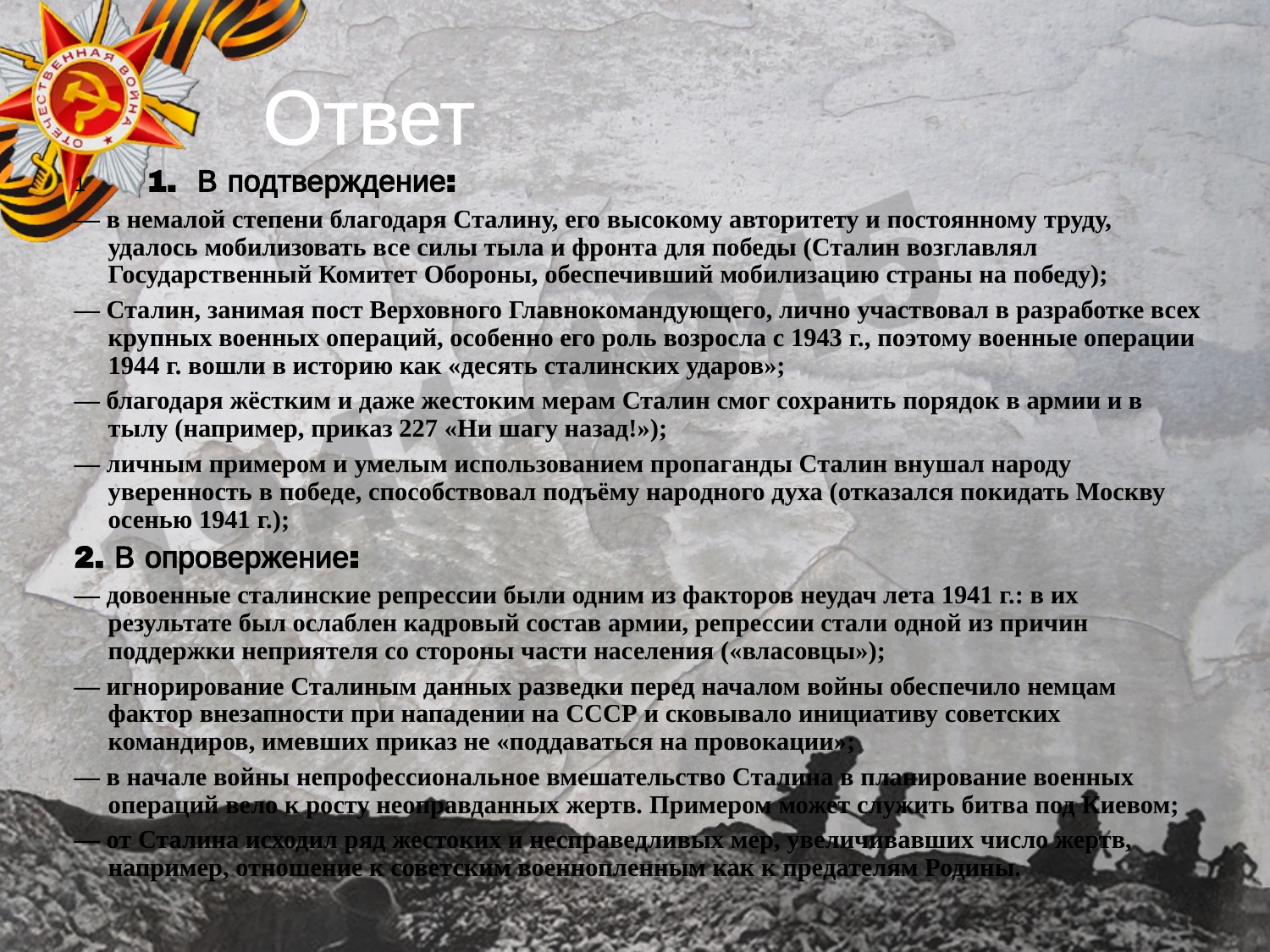

# Ответ
1        1.  В подтверждение:
— в немалой степени благодаря Сталину, его высокому авторитету и постоянному труду, удалось мобилизовать все силы тыла и фронта для победы (Сталин возглавлял Государственный Комитет Обороны, обеспечивший мобилизацию страны на победу);
— Сталин, занимая пост Верховного Главнокомандующего, лично участвовал в разработке всех крупных военных операций, особенно его роль возросла с 1943 г., поэтому военные операции 1944 г. вошли в историю как «десять сталинских ударов»;
— благодаря жёстким и даже жестоким мерам Сталин смог сохранить порядок в армии и в тылу (например, приказ 227 «Ни шагу назад!»);
— личным примером и умелым использованием пропаганды Сталин внушал народу уверенность в победе, способствовал подъёму народного духа (отказался покидать Москву осенью 1941 г.);
2. В опровержение:
— довоенные сталинские репрессии были одним из факторов неудач лета 1941 г.: в их результате был ослаблен кадровый состав армии, репрессии стали одной из причин поддержки неприятеля со стороны части населения («власовцы»);
— игнорирование Сталиным данных разведки перед началом войны обеспечило немцам фактор внезапности при нападении на СССР и сковывало инициативу советских командиров, имевших приказ не «поддаваться на провокации»;
— в начале войны непрофессиональное вмешательство Сталина в планирование военных операций вело к росту неоправданных жертв. Примером может служить битва под Киевом;
— от Сталина исходил ряд жестоких и несправедливых мер, увеличивавших число жертв, например, отношение к советским военнопленным как к предателям Родины.